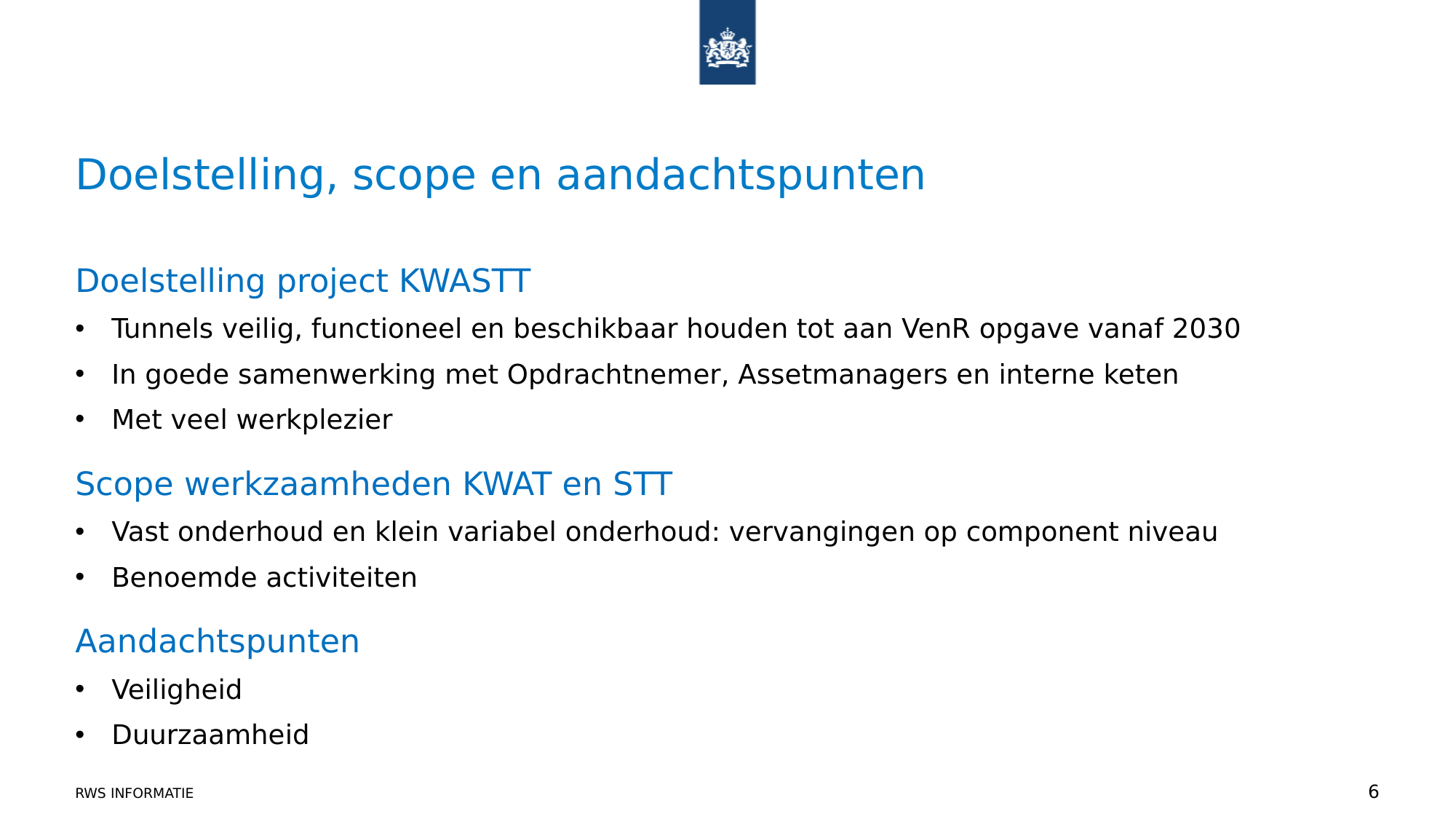

# Doelstelling, scope en aandachtspunten
Doelstelling project KWASTT
Tunnels veilig, functioneel en beschikbaar houden tot aan VenR opgave vanaf 2030
In goede samenwerking met Opdrachtnemer, Assetmanagers en interne keten
Met veel werkplezier
Scope werkzaamheden KWAT en STT
Vast onderhoud en klein variabel onderhoud: vervangingen op component niveau
Benoemde activiteiten
Aandachtspunten
Veiligheid
Duurzaamheid
RWS Informatie
6